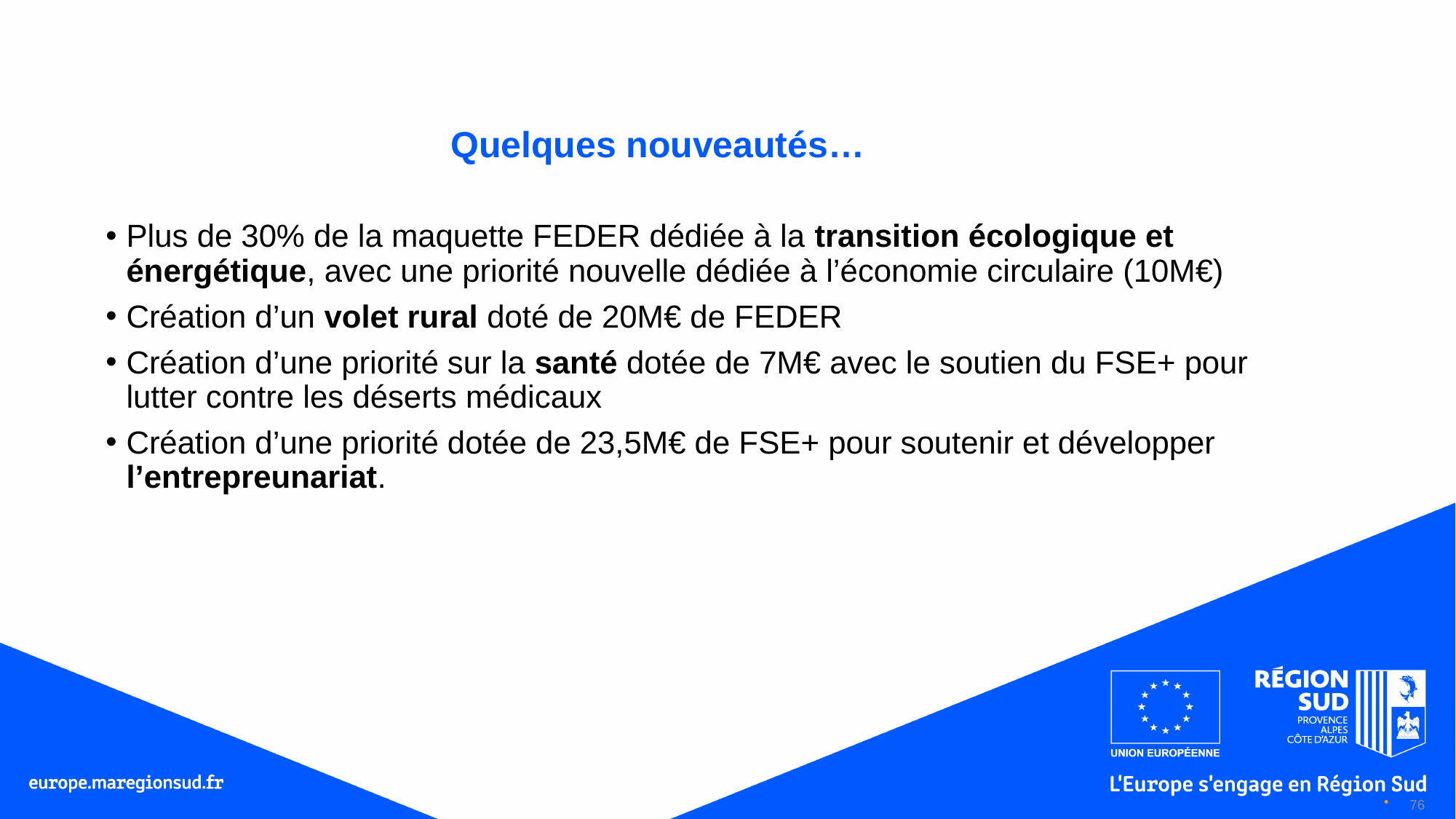

# Quelques nouveautés…
Plus de 30% de la maquette FEDER dédiée à la transition écologique et énergétique, avec une priorité nouvelle dédiée à l’économie circulaire (10M€)
Création d’un volet rural doté de 20M€ de FEDER
Création d’une priorité sur la santé dotée de 7M€ avec le soutien du FSE+ pour lutter contre les déserts médicaux
Création d’une priorité dotée de 23,5M€ de FSE+ pour soutenir et développer l’entrepreunariat.

76